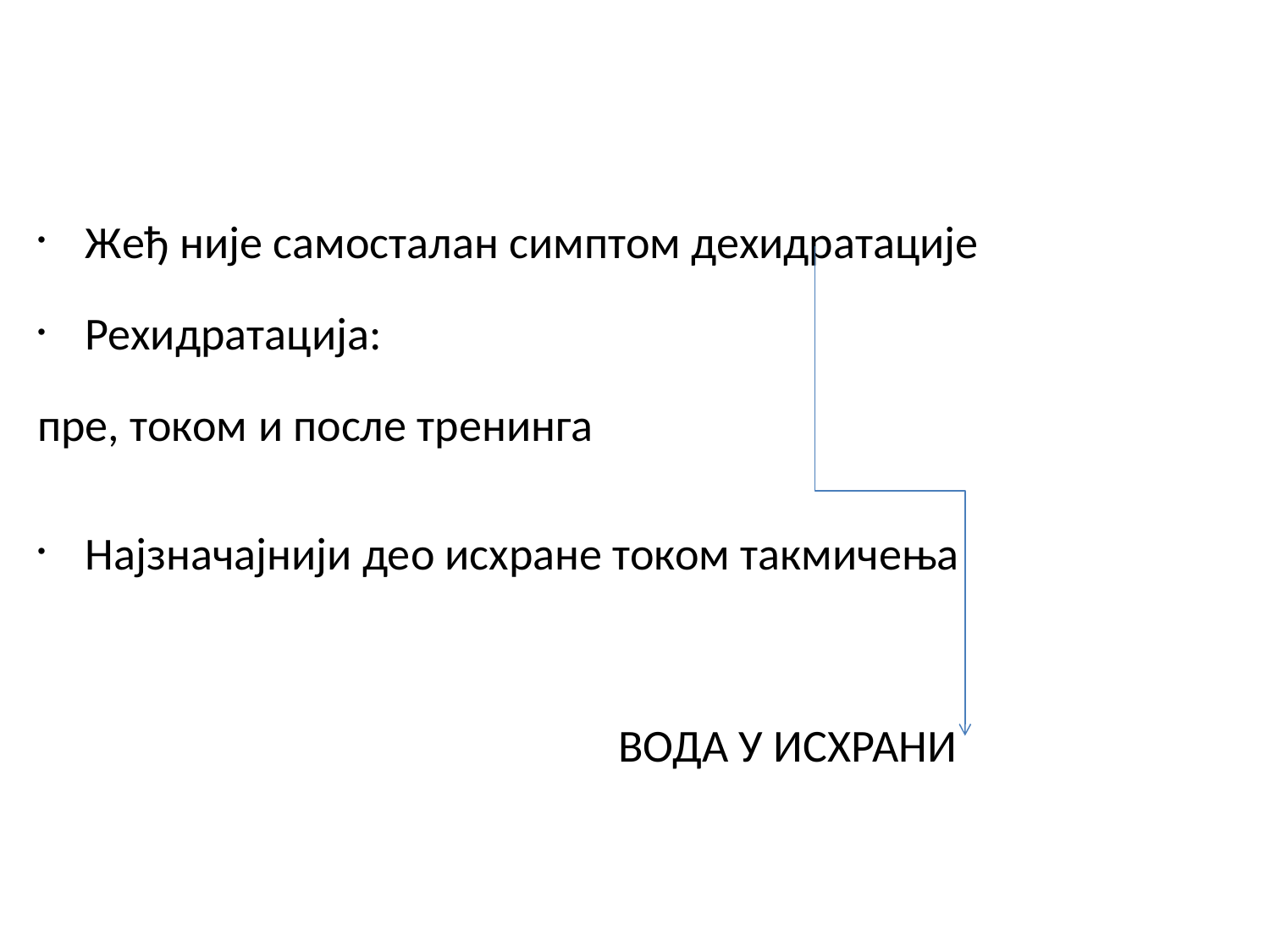

Жеђ није самосталан симптом дехидратације
Рехидратација:
пре, током и после тренинга

Најзначајнији део исхране током такмичења

                                                        ВОДА У ИСХРАНИ